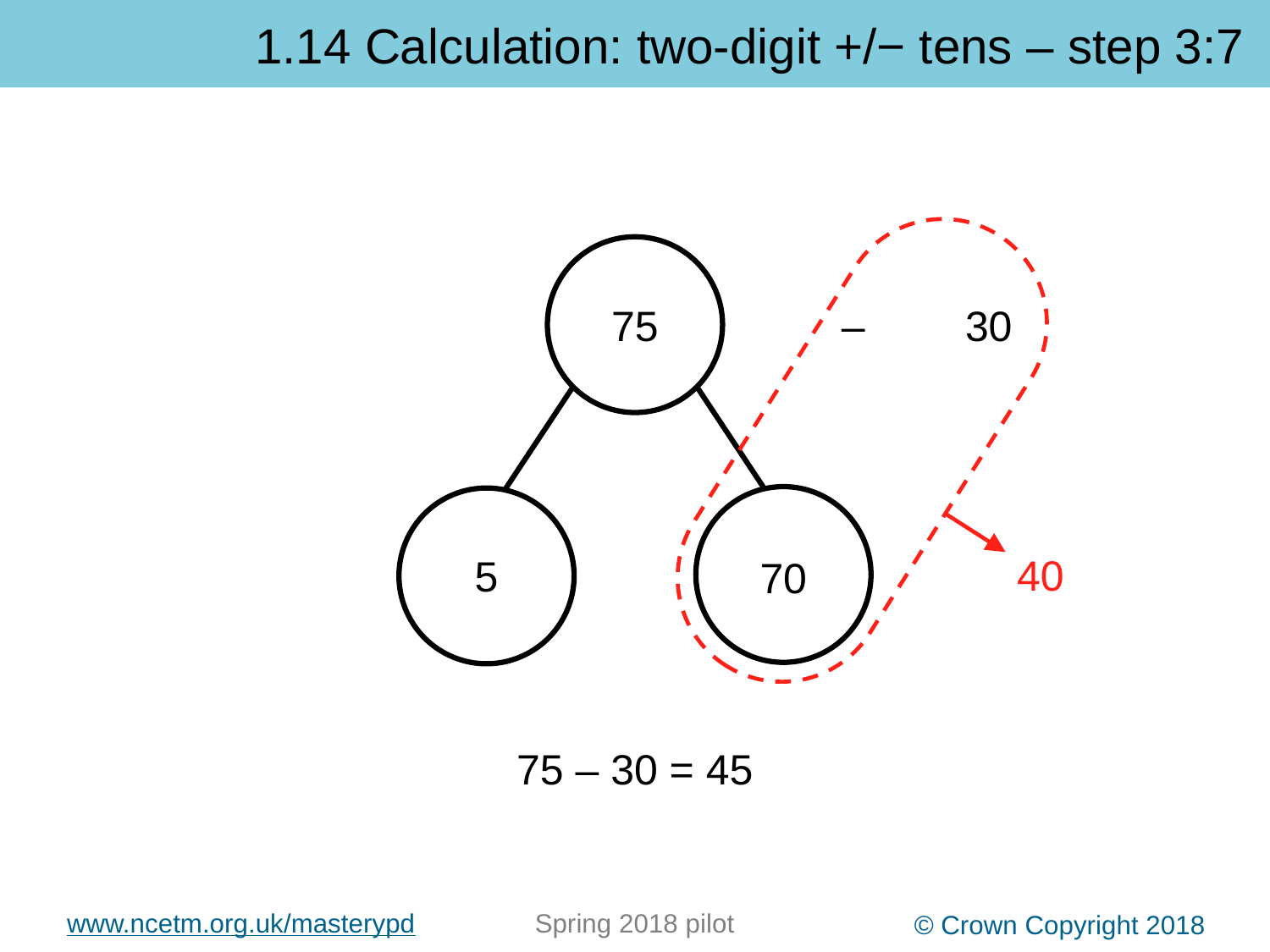

1.14 Calculation: two-digit +/− tens – step 3:7

75
–
30

40
5
70
75 – 30 = 45